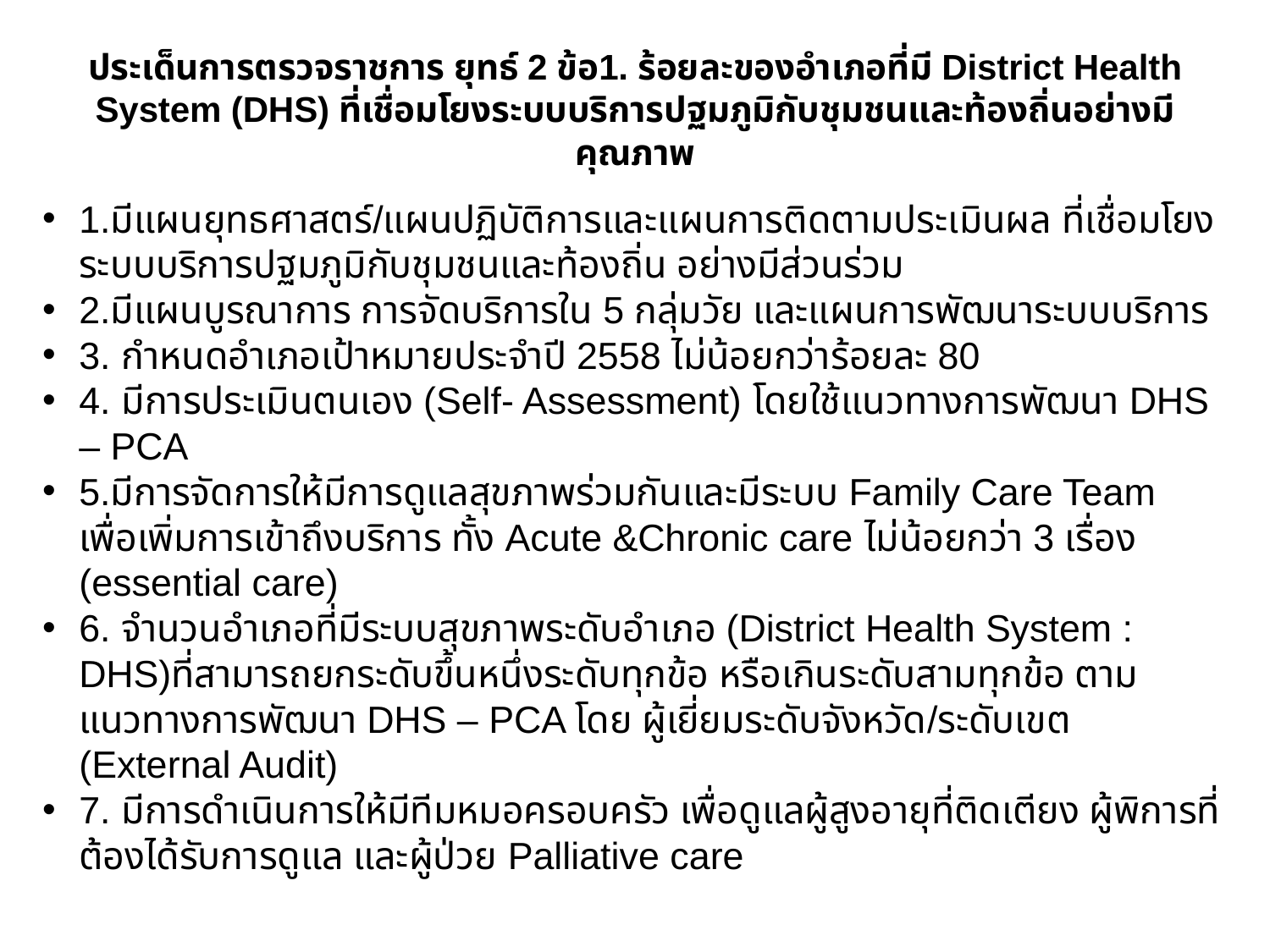

# ประเด็นการตรวจราชการ ยุทธ์ 2 ข้อ1. ร้อยละของอำเภอที่มี District Health System (DHS) ที่เชื่อมโยงระบบบริการปฐมภูมิกับชุมชนและท้องถิ่นอย่างมีคุณภาพ
1.มีแผนยุทธศาสตร์/แผนปฏิบัติการและแผนการติดตามประเมินผล ที่เชื่อมโยงระบบบริการปฐมภูมิกับชุมชนและท้องถิ่น อย่างมีส่วนร่วม
2.มีแผนบูรณาการ การจัดบริการใน 5 กลุ่มวัย และแผนการพัฒนาระบบบริการ
3. กำหนดอำเภอเป้าหมายประจำปี 2558 ไม่น้อยกว่าร้อยละ 80
4. มีการประเมินตนเอง (Self- Assessment) โดยใช้แนวทางการพัฒนา DHS – PCA
5.มีการจัดการให้มีการดูแลสุขภาพร่วมกันและมีระบบ Family Care Team  เพื่อเพิ่มการเข้าถึงบริการ ทั้ง Acute &Chronic care ไม่น้อยกว่า 3 เรื่อง (essential care)
6. จำนวนอำเภอที่มีระบบสุขภาพระดับอำเภอ (District Health System : DHS)ที่สามารถยกระดับขึ้นหนึ่งระดับทุกข้อ หรือเกินระดับสามทุกข้อ ตามแนวทางการพัฒนา DHS – PCA โดย ผู้เยี่ยมระดับจังหวัด/ระดับเขต (External Audit)
7. มีการดำเนินการให้มีทีมหมอครอบครัว เพื่อดูแลผู้สูงอายุที่ติดเตียง ผู้พิการที่ต้องได้รับการดูแล และผู้ป่วย Palliative care